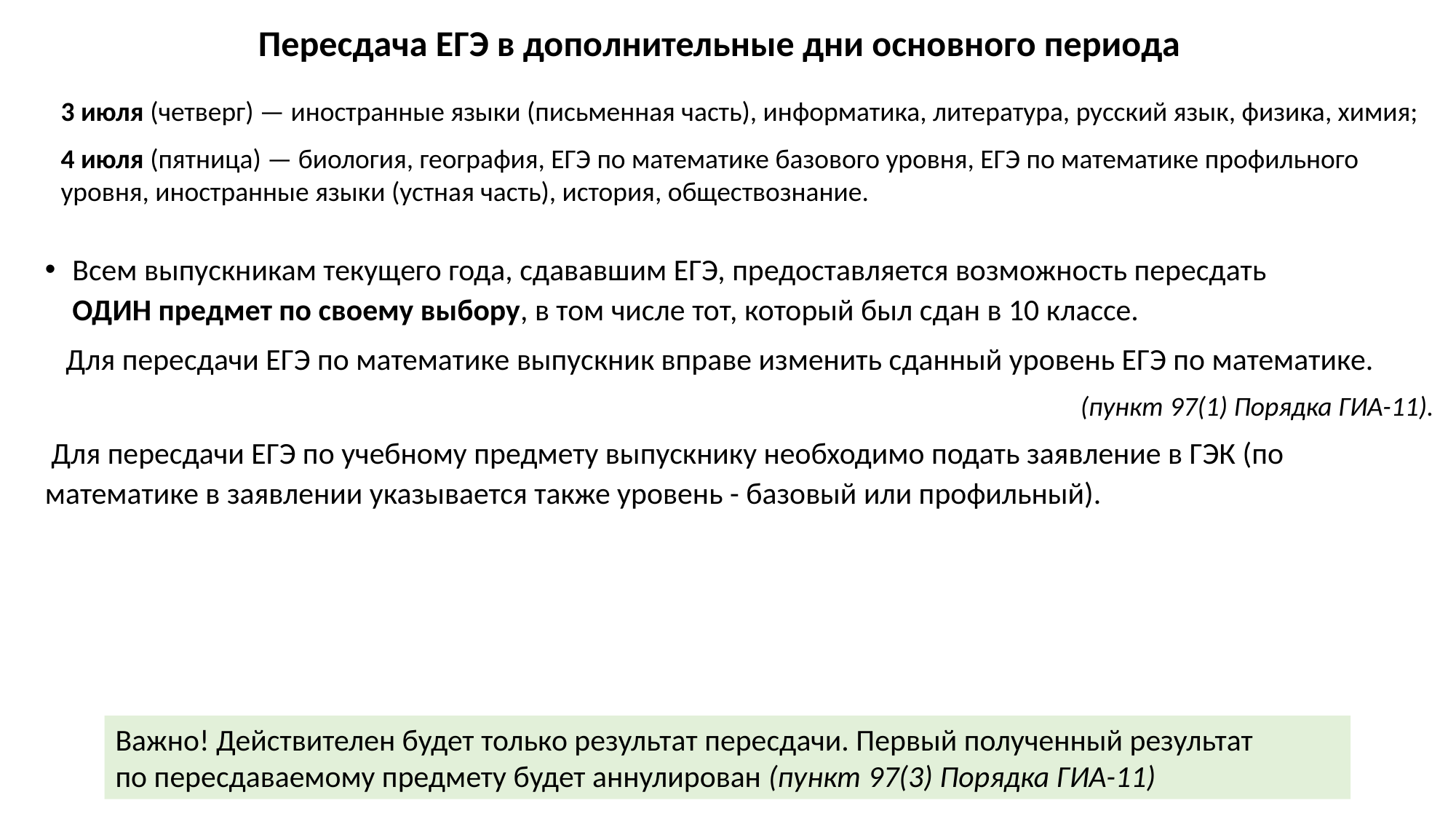

Пересдача ЕГЭ в дополнительные дни основного периода
3 июля (четверг) — иностранные языки (письменная часть), информатика, литература, русский язык, физика, химия;
4 июля (пятница) — биология, география, ЕГЭ по математике базового уровня, ЕГЭ по математике профильного уровня, иностранные языки (устная часть), история, обществознание.
Всем выпускникам текущего года, сдававшим ЕГЭ, предоставляется возможность пересдать
один предмет по своему выбору, в том числе тот, который был сдан в 10 классе.
   Для пересдачи ЕГЭ по математике выпускник вправе изменить сданный уровень ЕГЭ по математике.
(пункт 97(1) Порядка ГИА-11).
 Для пересдачи ЕГЭ по учебному предмету выпускнику необходимо подать заявление в ГЭК (по математике в заявлении указывается также уровень - базовый или профильный).
Важно! Действителен будет только результат пересдачи. Первый полученный результат по пересдаваемому предмету будет аннулирован (пункт 97(3) Порядка ГИА-11)